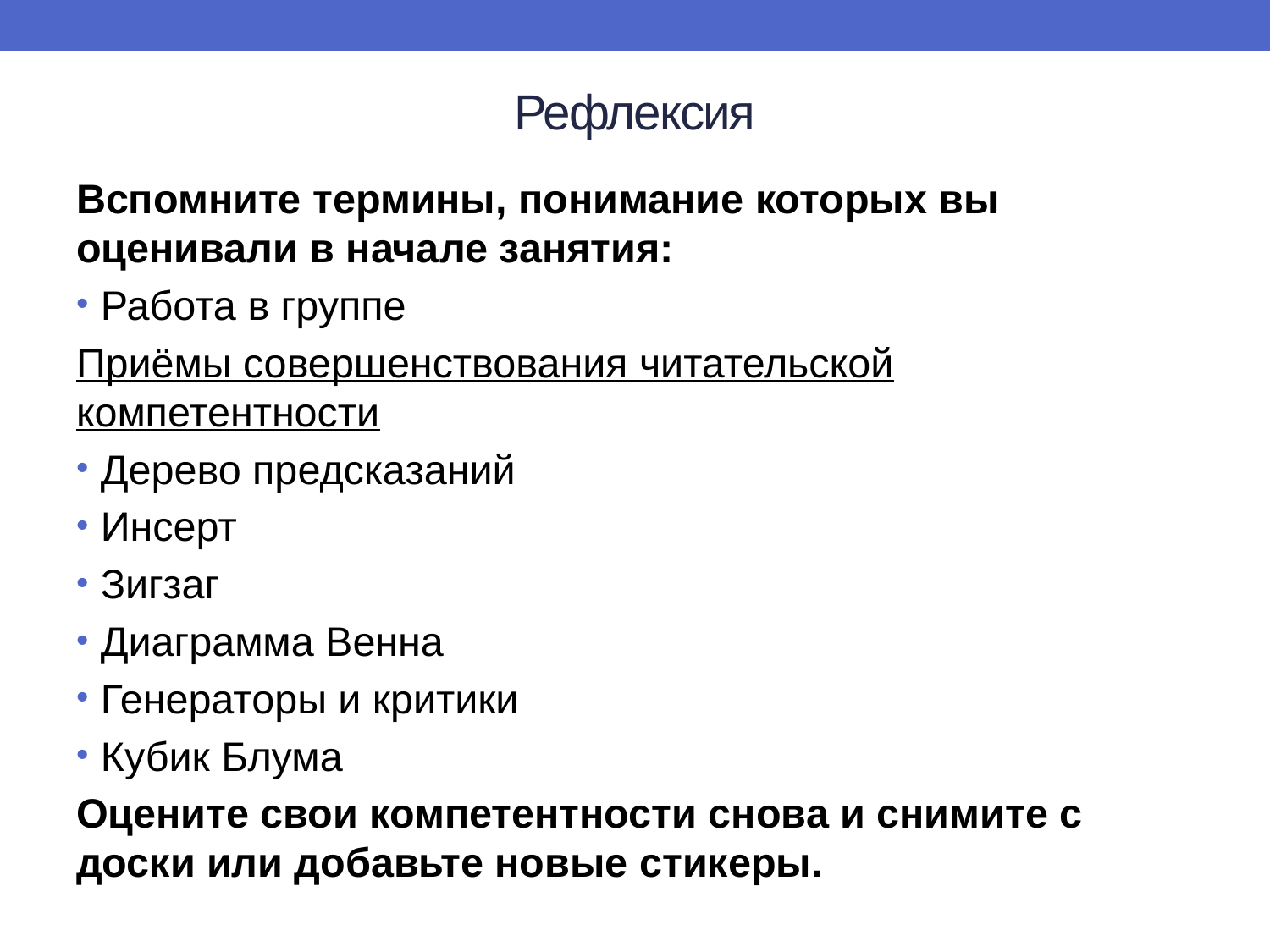

# Рефлексия
Вспомните термины, понимание которых вы оценивали в начале занятия:
Работа в группе
Приёмы совершенствования читательской компетентности
Дерево предсказаний
Инсерт
Зигзаг
Диаграмма Венна
Генераторы и критики
Кубик Блума
Оцените свои компетентности снова и снимите с доски или добавьте новые стикеры.